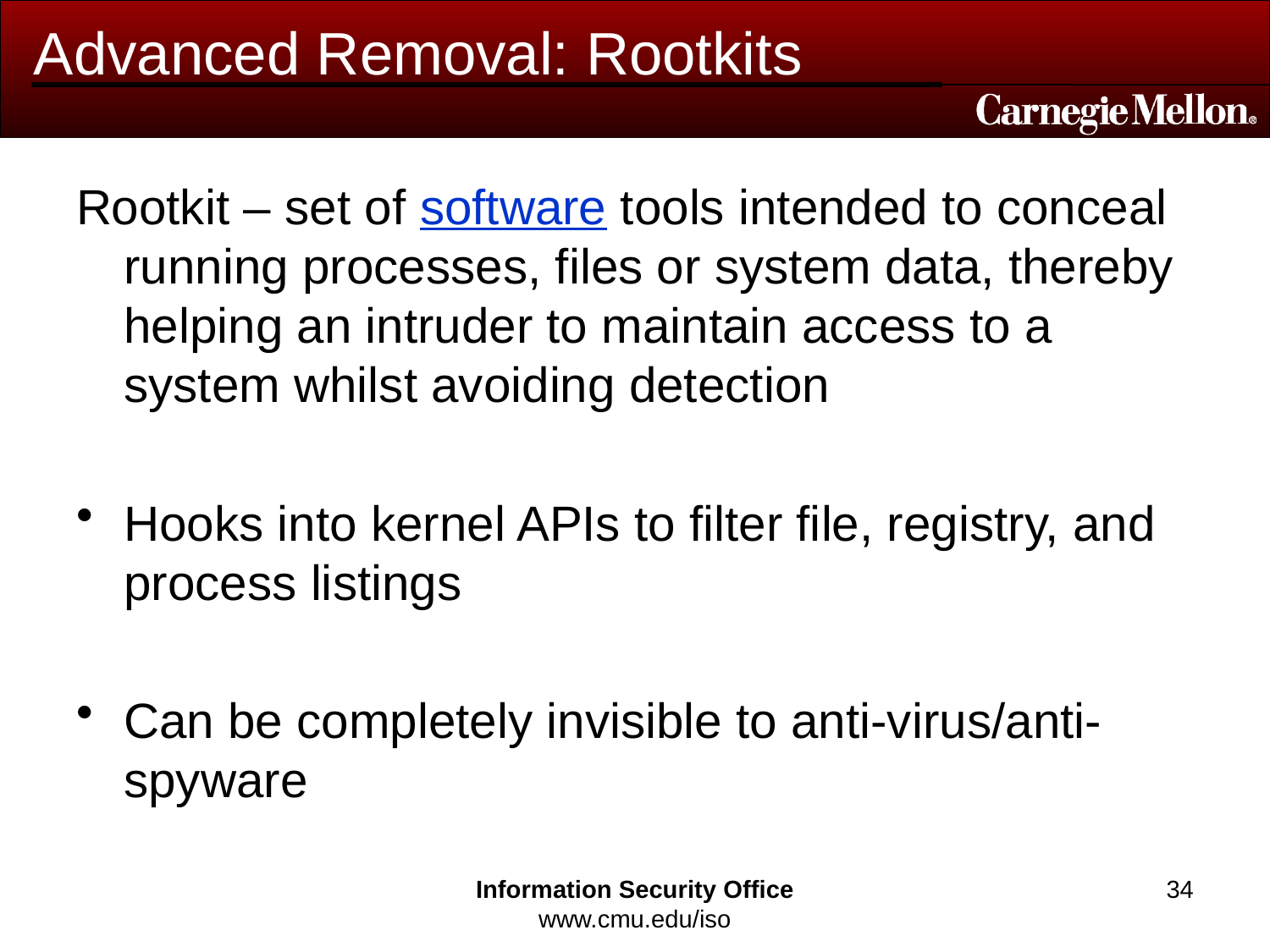

# Advanced Removal: Rootkits
Rootkit – set of software tools intended to conceal running processes, files or system data, thereby helping an intruder to maintain access to a system whilst avoiding detection

Hooks into kernel APIs to filter file, registry, and process listings

Can be completely invisible to anti-virus/anti-spyware
Information Security Office
www.cmu.edu/iso

34